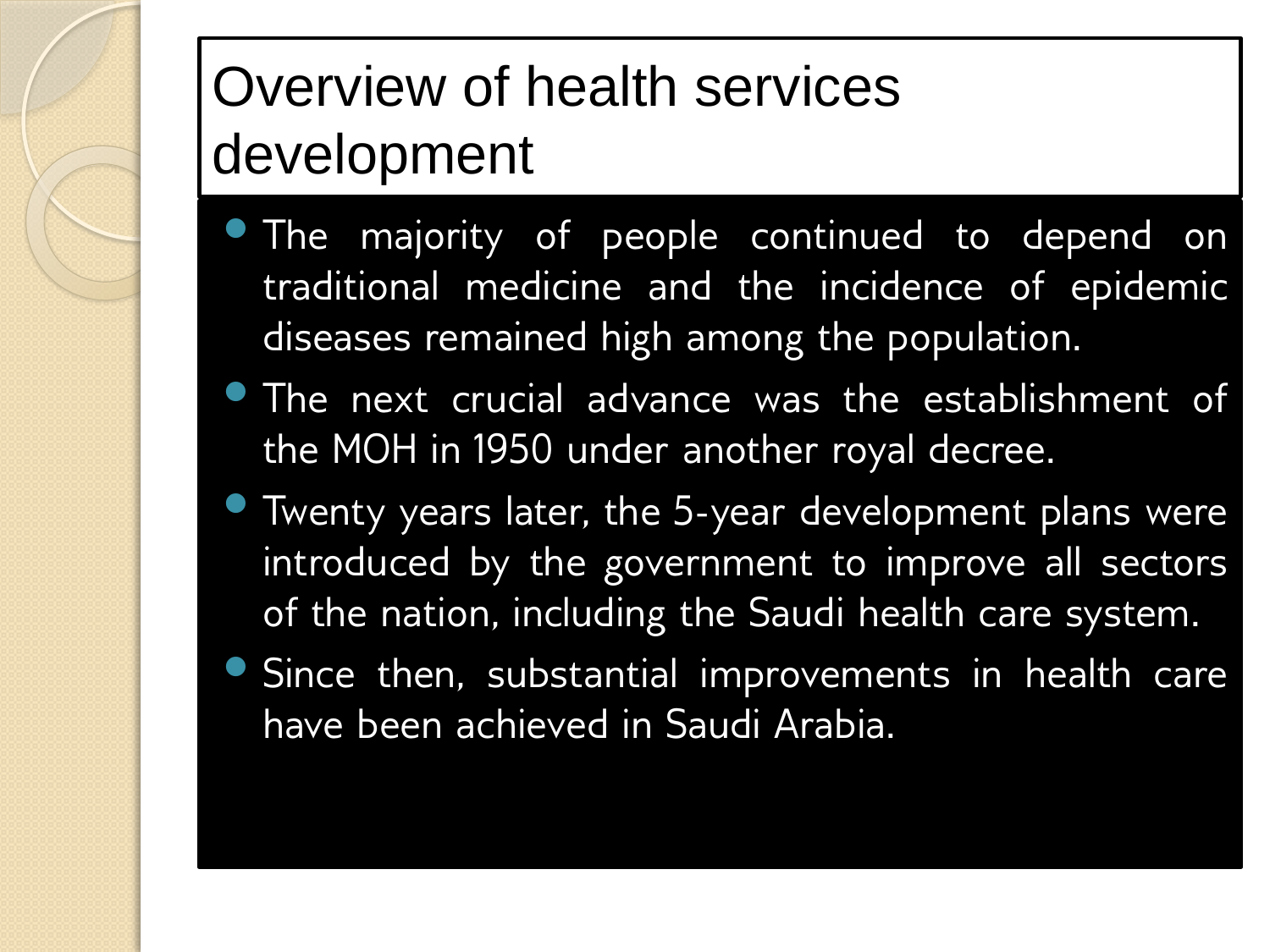

# Overview of health services development
The majority of people continued to depend on traditional medicine and the incidence of epidemic diseases remained high among the population.
The next crucial advance was the establishment of the MOH in 1950 under another royal decree.
Twenty years later, the 5-year development plans were introduced by the government to improve all sectors of the nation, including the Saudi health care system.
Since then, substantial improvements in health care have been achieved in Saudi Arabia.